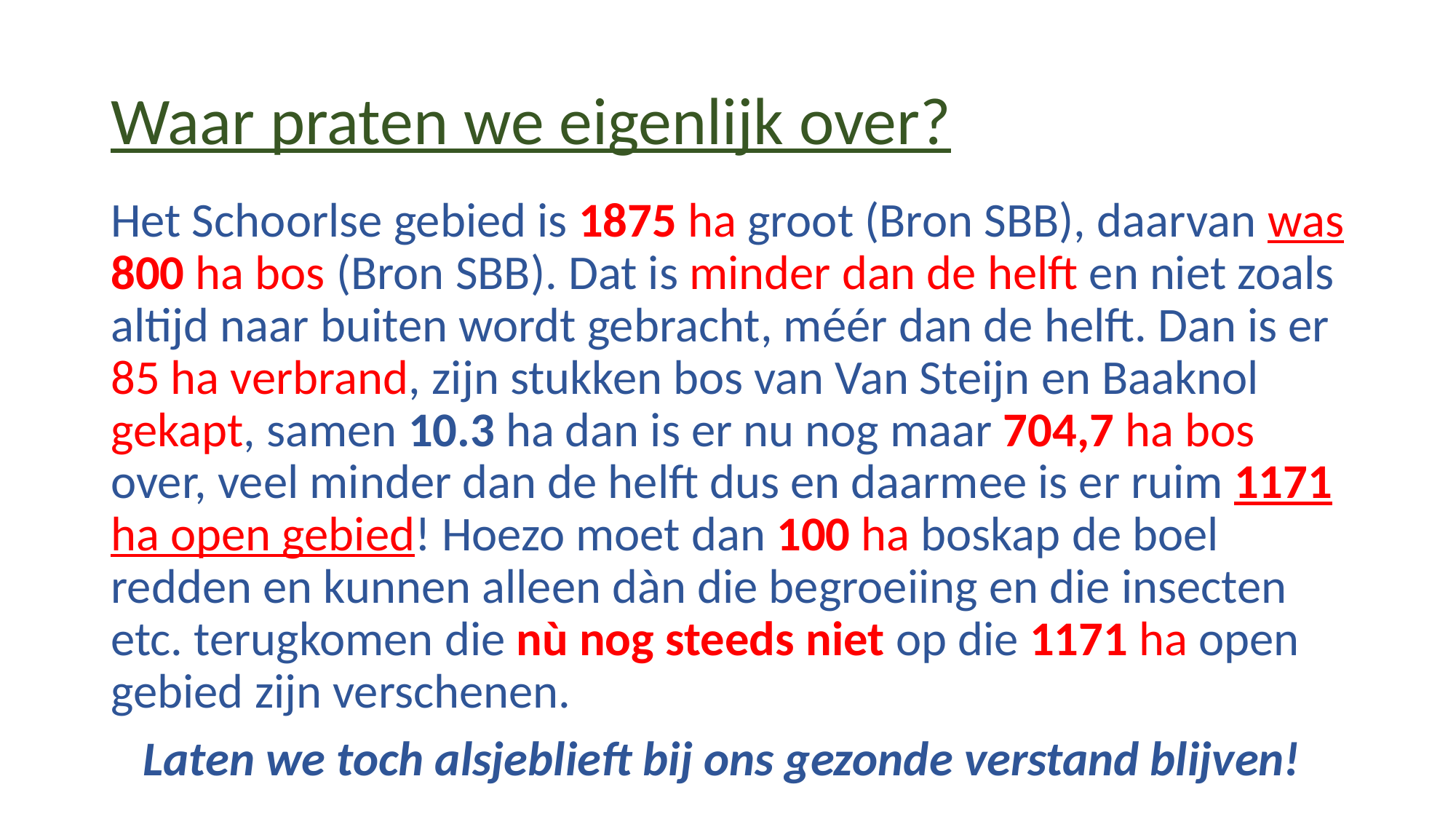

# Waar praten we eigenlijk over?
Het Schoorlse gebied is 1875 ha groot (Bron SBB), daarvan was 800 ha bos (Bron SBB). Dat is minder dan de helft en niet zoals altijd naar buiten wordt gebracht, méér dan de helft. Dan is er 85 ha verbrand, zijn stukken bos van Van Steijn en Baaknol gekapt, samen 10.3 ha dan is er nu nog maar 704,7 ha bos over, veel minder dan de helft dus en daarmee is er ruim 1171 ha open gebied! Hoezo moet dan 100 ha boskap de boel redden en kunnen alleen dàn die begroeiing en die insecten etc. terugkomen die nù nog steeds niet op die 1171 ha open gebied zijn verschenen.
Laten we toch alsjeblieft bij ons gezonde verstand blijven!